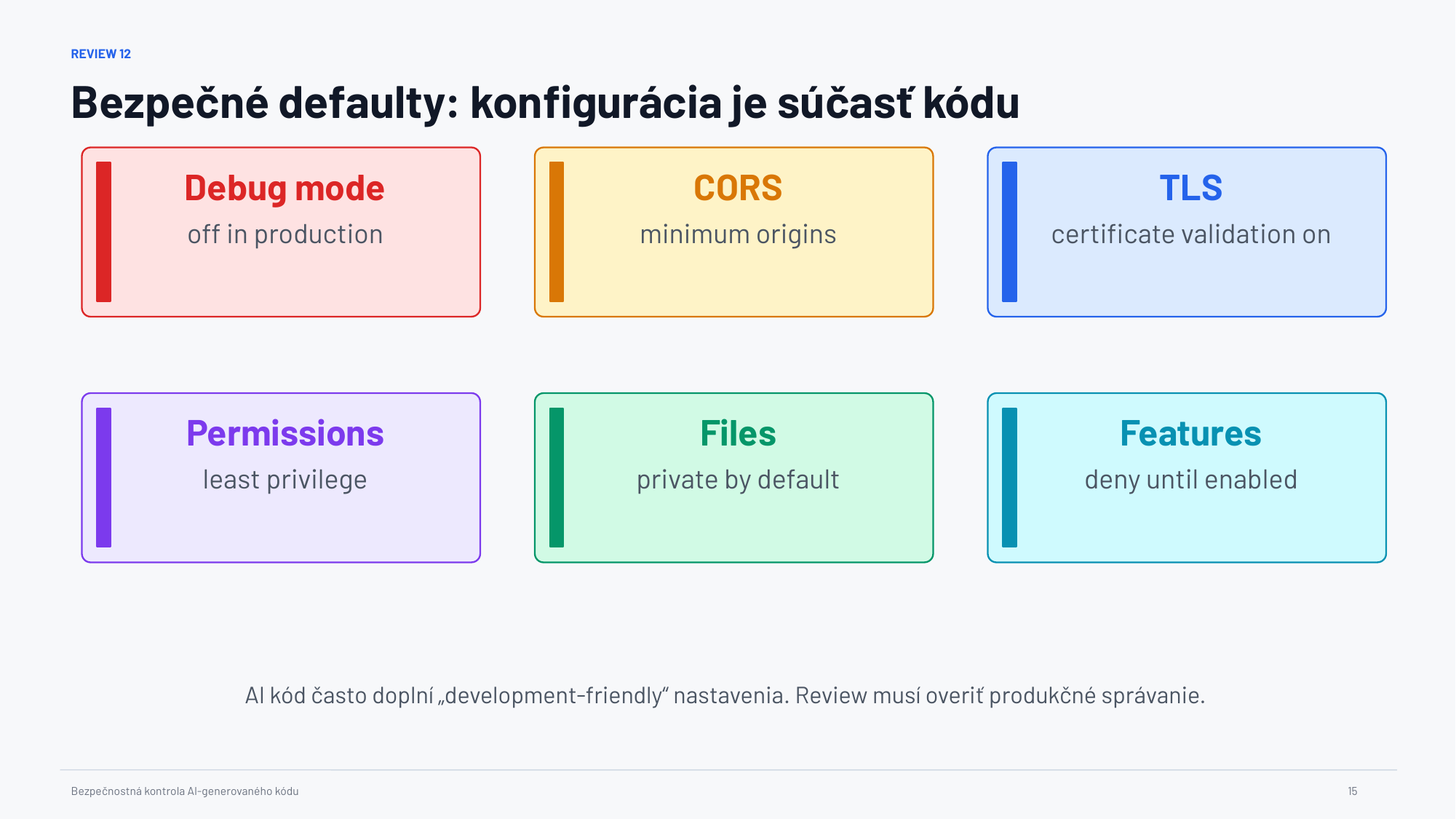

REVIEW 12
Bezpečné defaulty: konfigurácia je súčasť kódu

Debug mode
CORS
TLS
off in production
minimum origins
certificate validation on

Permissions
Files
Features
least privilege
private by default
deny until enabled
AI kód často doplní „development-friendly“ nastavenia. Review musí overiť produkčné správanie.
15